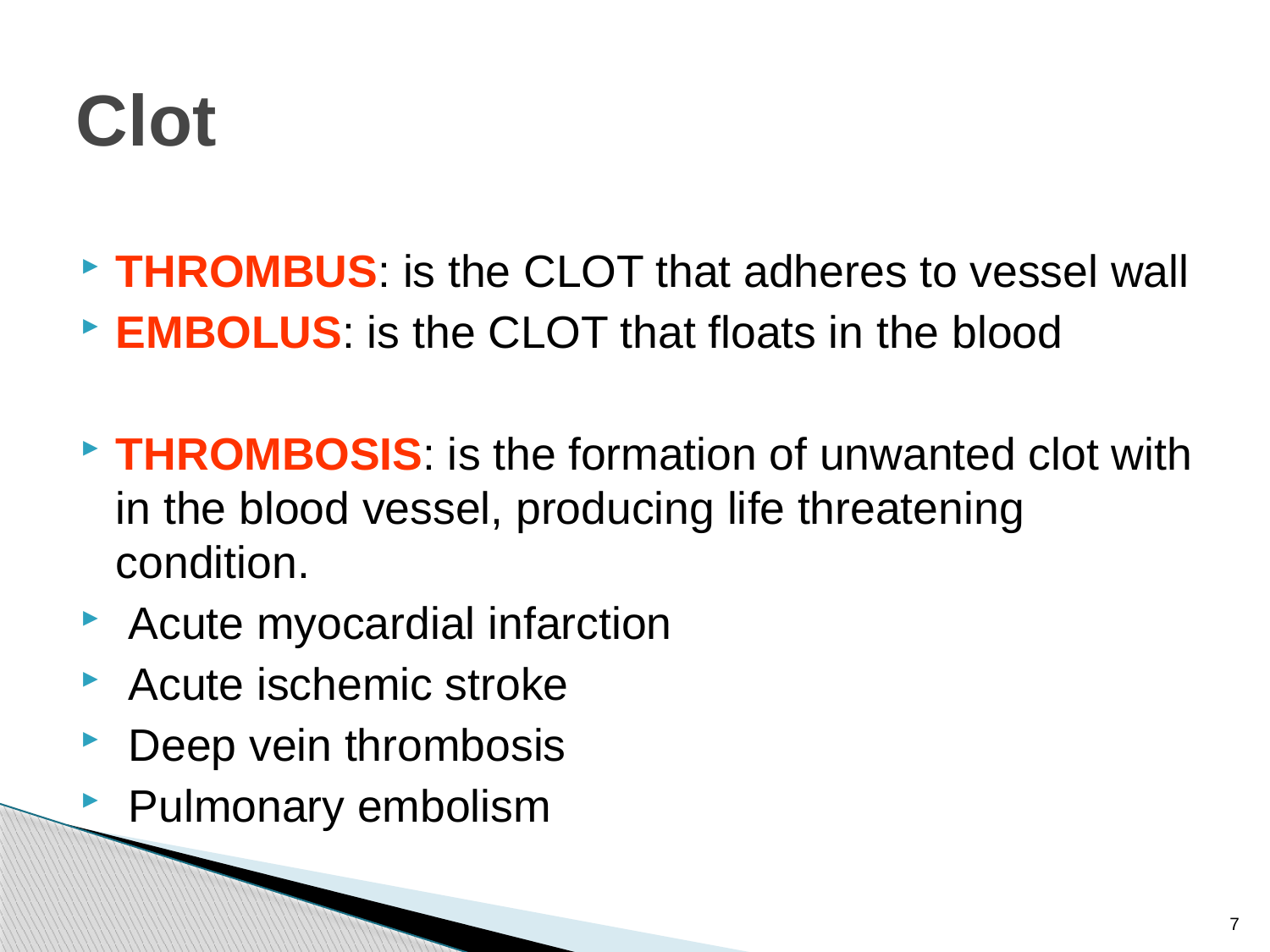

# Clot
THROMBUS: is the CLOT that adheres to vessel wall
EMBOLUS: is the CLOT that floats in the blood

THROMBOSIS: is the formation of unwanted clot with in the blood vessel, producing life threatening condition.
 Acute myocardial infarction
 Acute ischemic stroke
 Deep vein thrombosis
 Pulmonary embolism

7